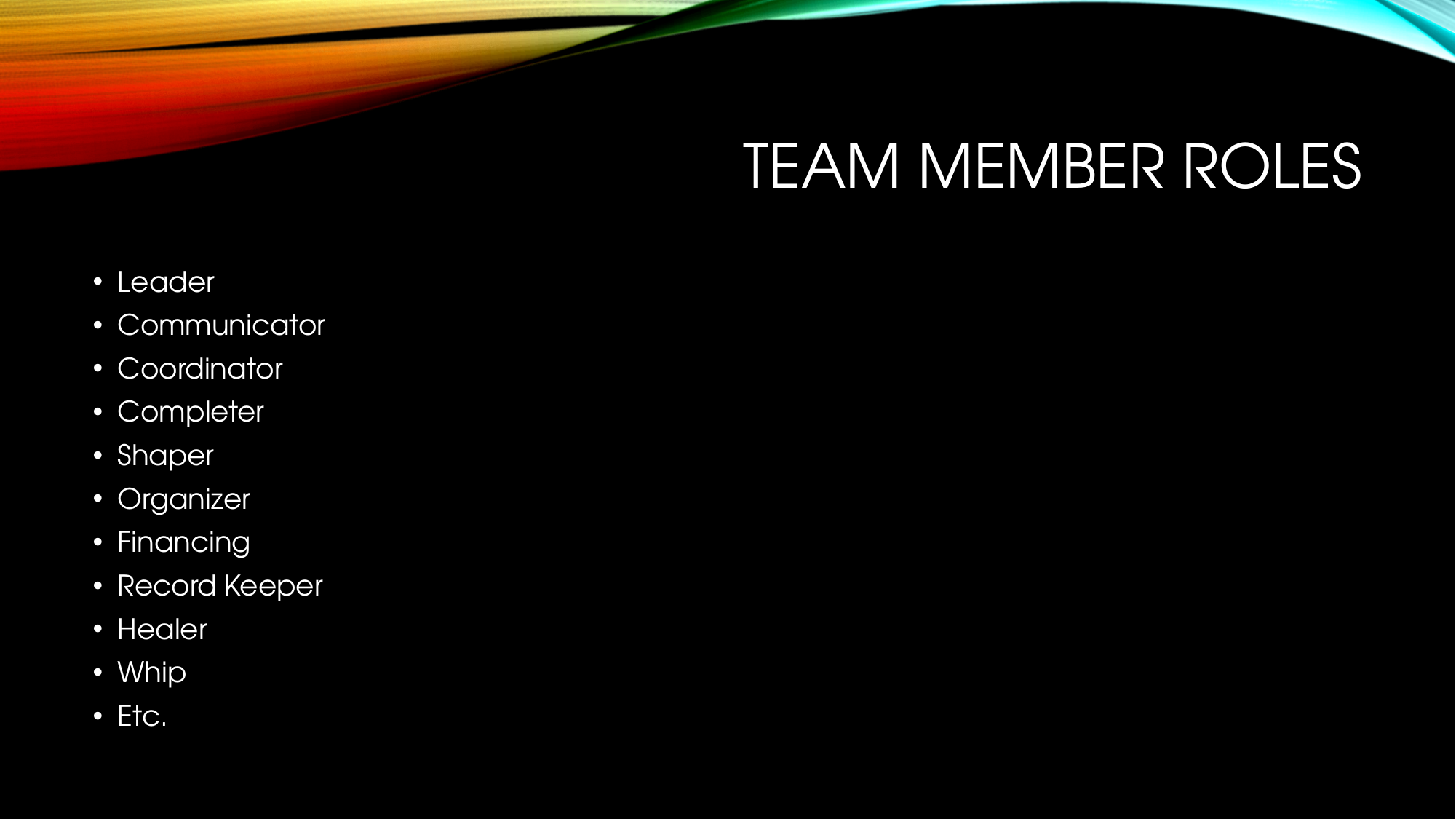

# Team member roles
Leader
Communicator
Coordinator
Completer
Shaper
Organizer
Financing
Record Keeper
Healer
Whip
Etc.